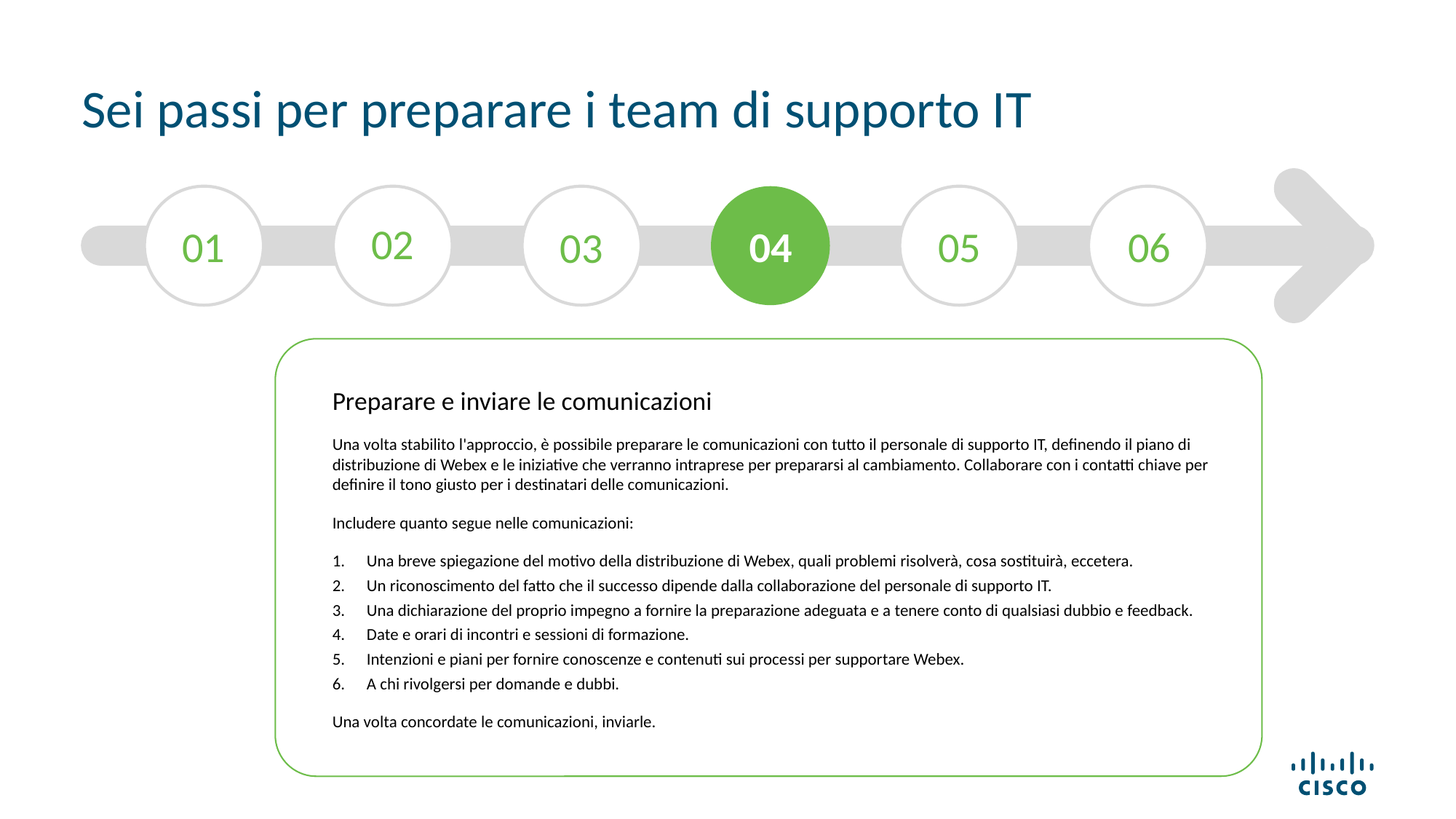

# Sei passi per preparare i team di supporto IT

02
01
04
05
06
03

Preparare e inviare le comunicazioni
Una volta stabilito l'approccio, è possibile preparare le comunicazioni con tutto il personale di supporto IT, definendo il piano di distribuzione di Webex e le iniziative che verranno intraprese per prepararsi al cambiamento. Collaborare con i contatti chiave per definire il tono giusto per i destinatari delle comunicazioni.
Includere quanto segue nelle comunicazioni:
Una breve spiegazione del motivo della distribuzione di Webex, quali problemi risolverà, cosa sostituirà, eccetera.
Un riconoscimento del fatto che il successo dipende dalla collaborazione del personale di supporto IT.
Una dichiarazione del proprio impegno a fornire la preparazione adeguata e a tenere conto di qualsiasi dubbio e feedback.
Date e orari di incontri e sessioni di formazione.
Intenzioni e piani per fornire conoscenze e contenuti sui processi per supportare Webex.
A chi rivolgersi per domande e dubbi.
Una volta concordate le comunicazioni, inviarle.